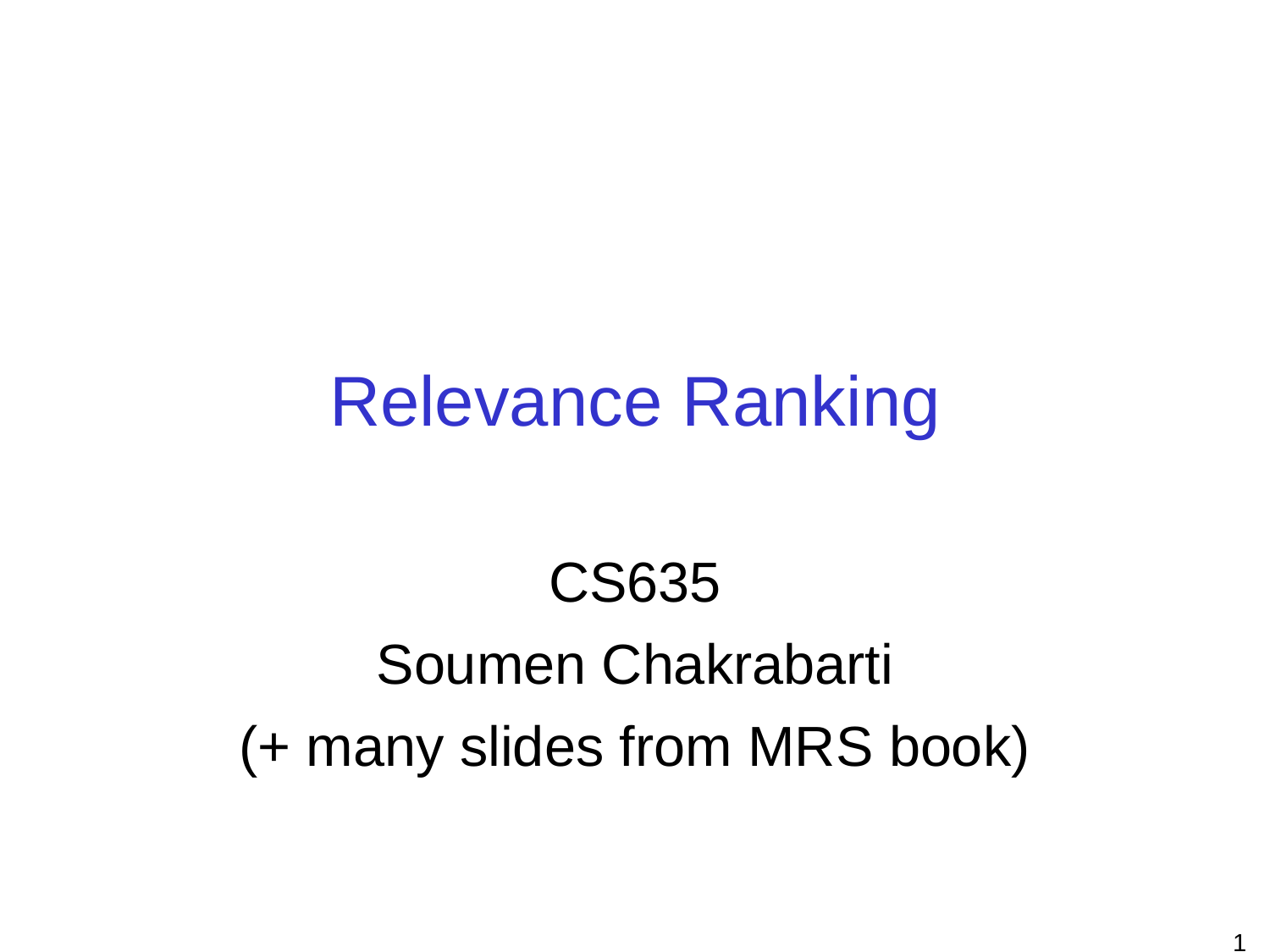

Relevance Ranking
CS635
Soumen Chakrabarti
(+ many slides from MRS book)
1